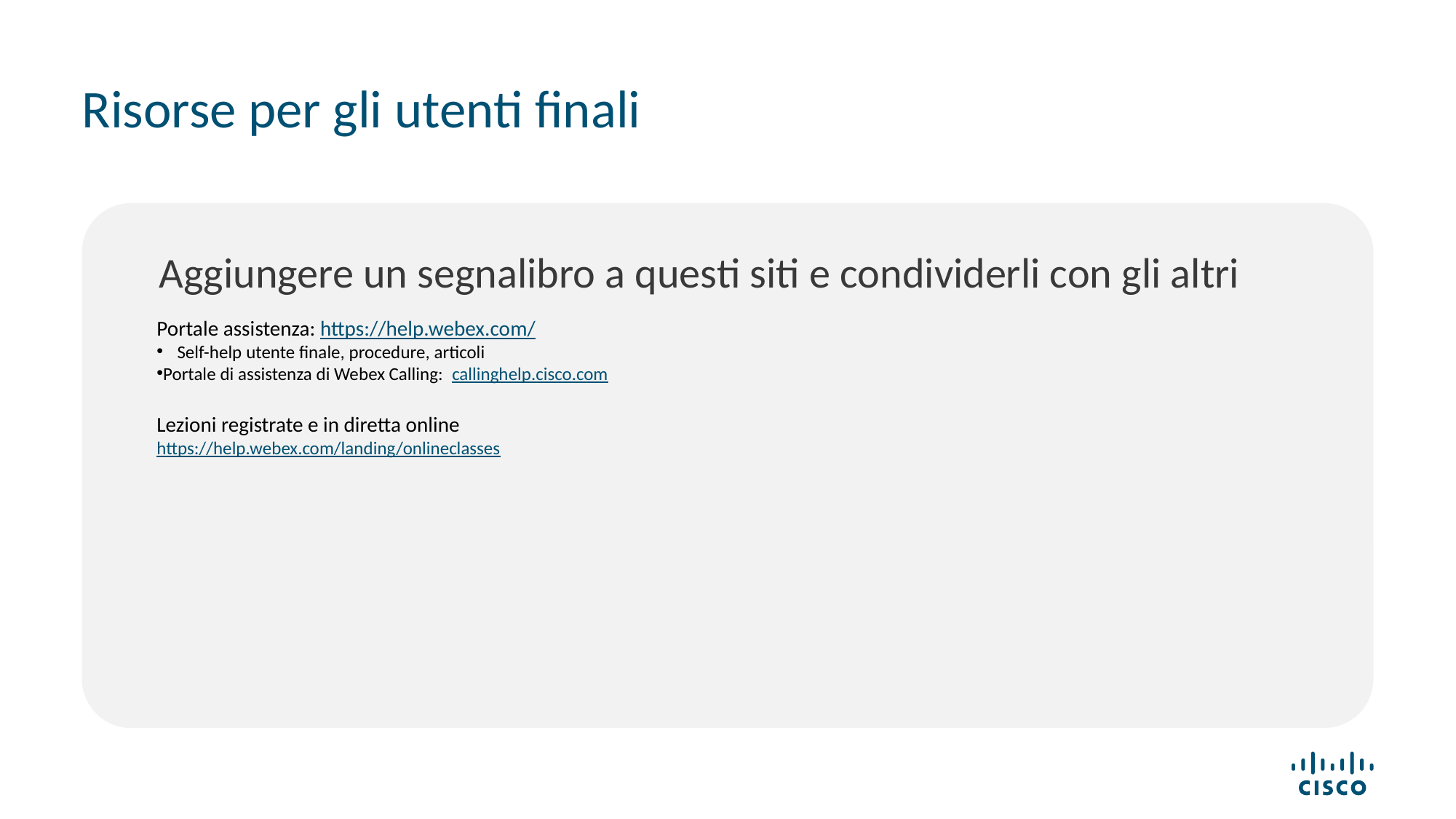

# Risorse per gli utenti finali

Aggiungere un segnalibro a questi siti e condividerli con gli altri
Portale assistenza: https://help.webex.com/
Self-help utente finale, procedure, articoli
Portale di assistenza di Webex Calling:  callinghelp.cisco.com
Lezioni registrate e in diretta online
https://help.webex.com/landing/onlineclasses